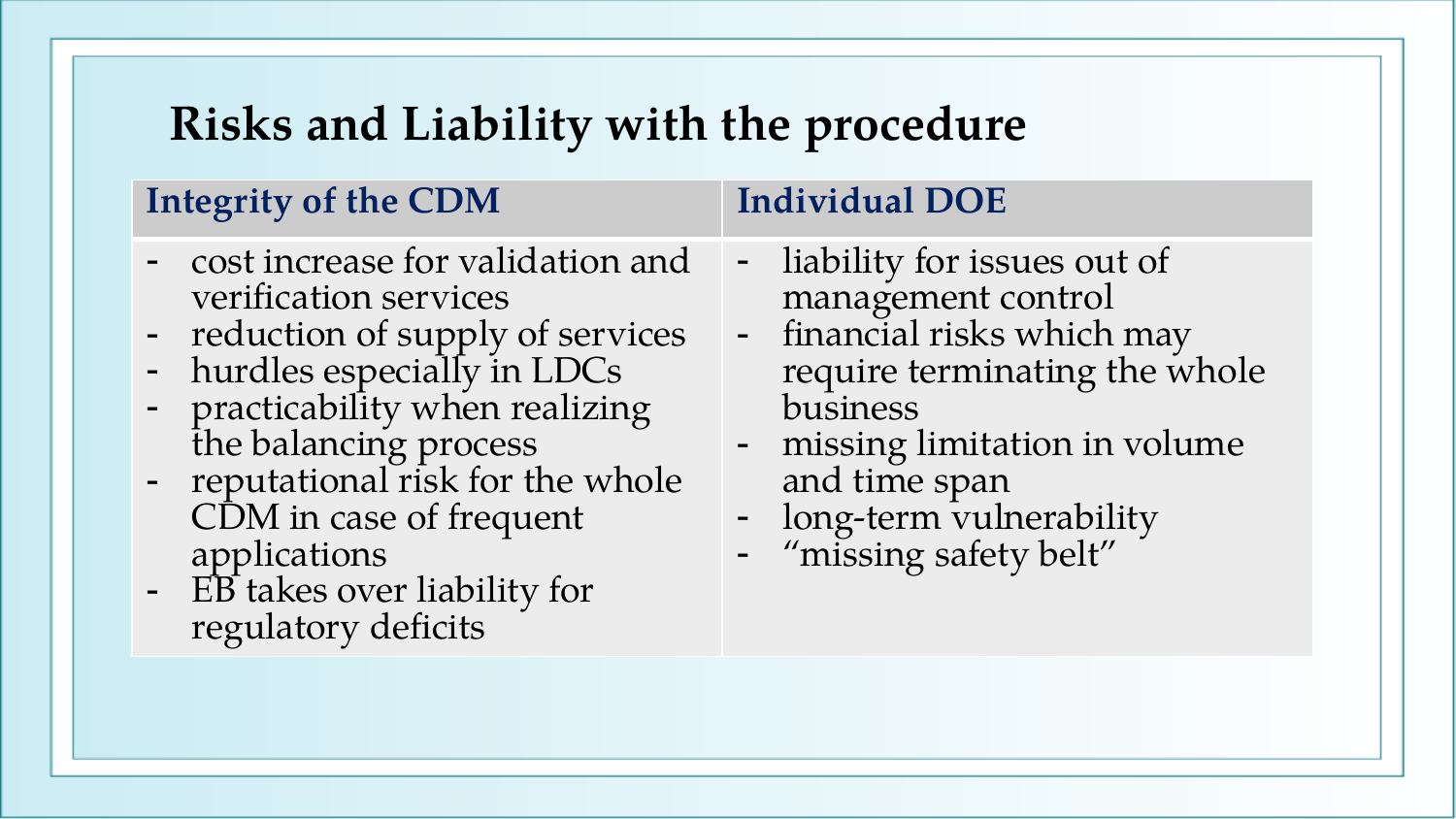

# Risks and Liability with the procedure
| Integrity of the CDM | Individual DOE |
| --- | --- |
| cost increase for validation and verification services reduction of supply of services hurdles especially in LDCs practicability when realizing the balancing process reputational risk for the whole CDM in case of frequent applications EB takes over liability for regulatory deficits | liability for issues out of management control financial risks which may require terminating the whole business missing limitation in volume and time span long-term vulnerability “missing safety belt” |